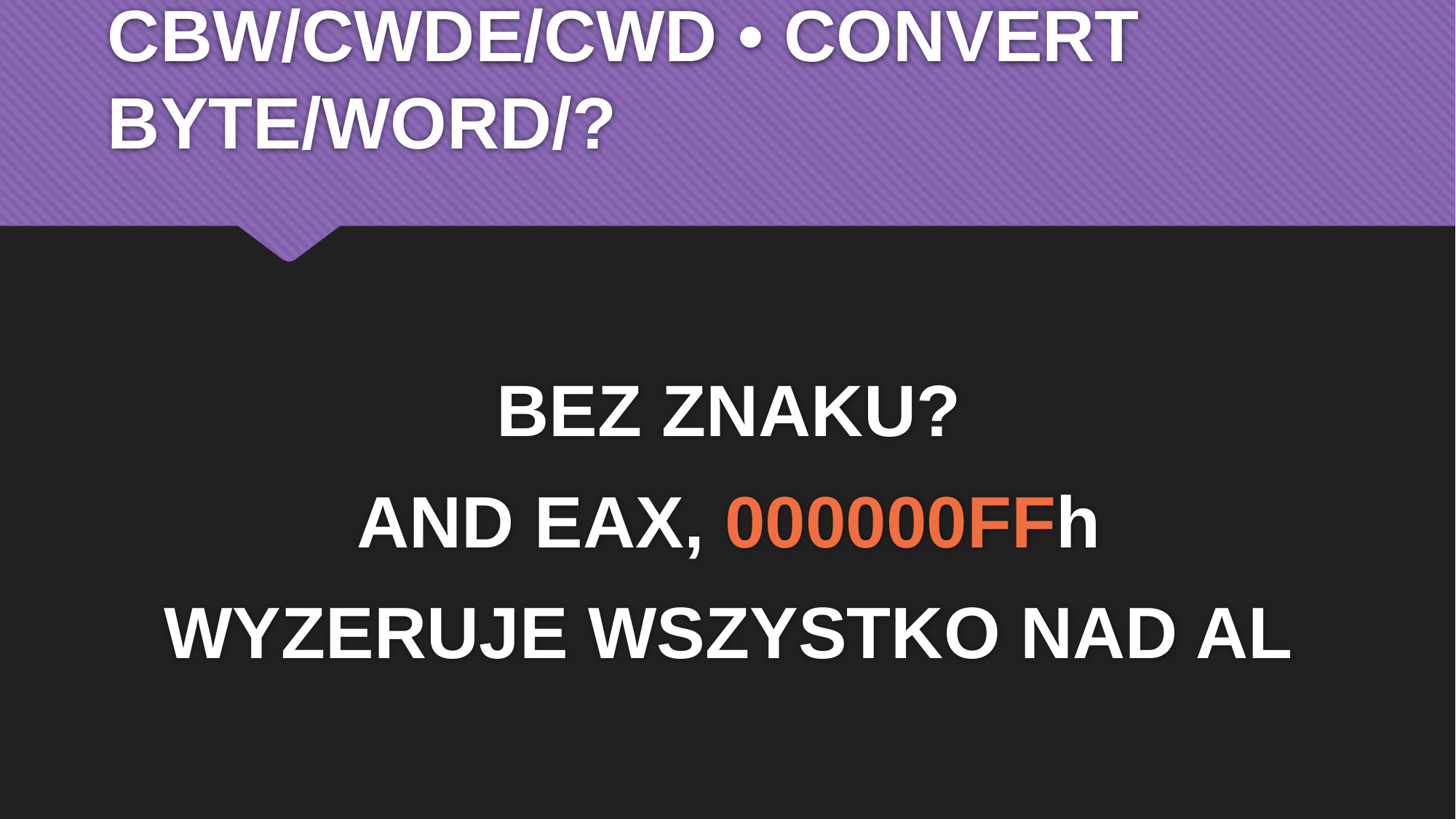

# CBW/CWDE/CWD • CONVERT BYTE/WORD/?
BEZ ZNAKU?
AND EAX, 000000FFh
WYZERUJE WSZYSTKO NAD AL